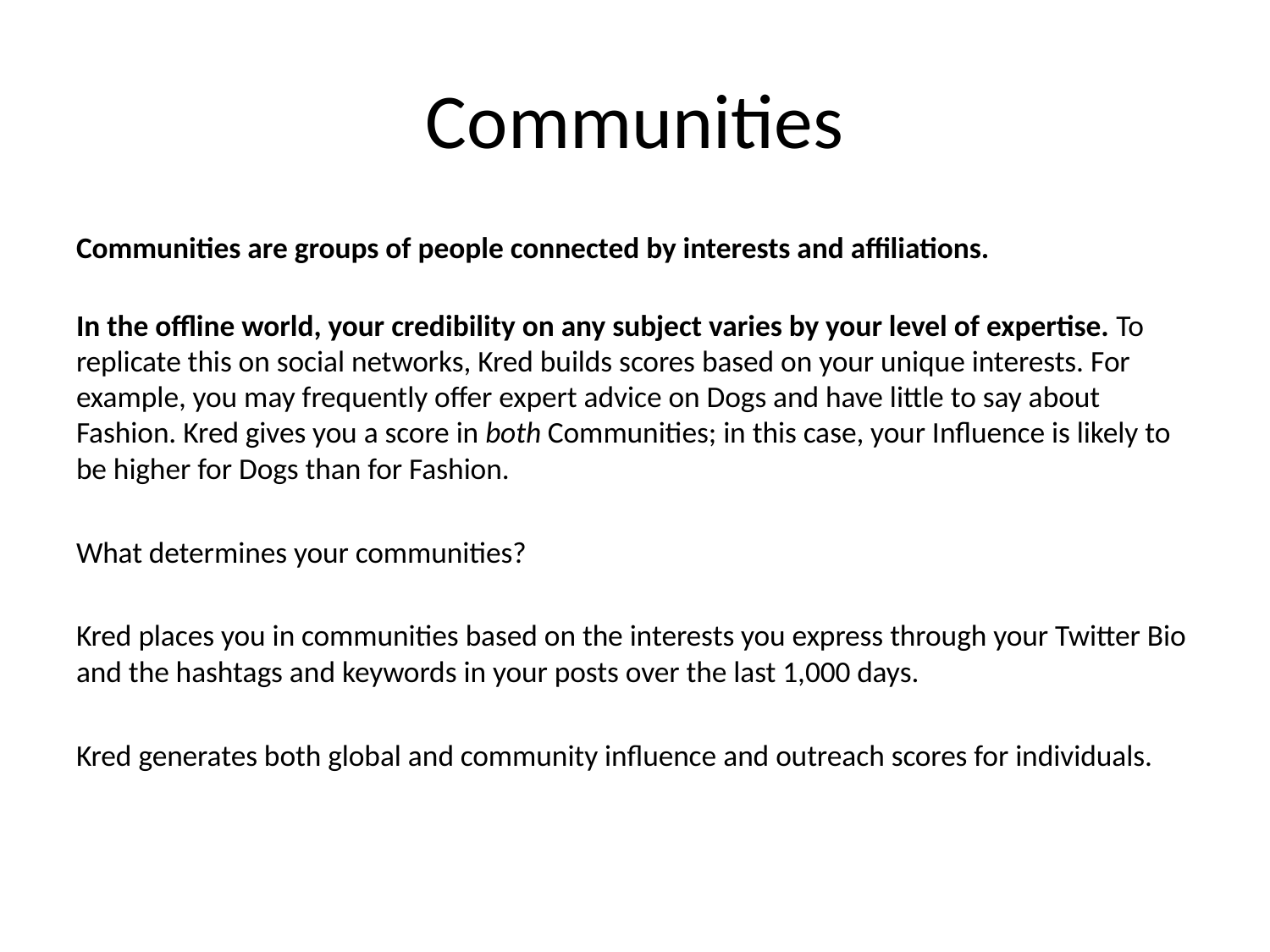

# Communities
Communities are groups of people connected by interests and affiliations.
In the offline world, your credibility on any subject varies by your level of expertise. To replicate this on social networks, Kred builds scores based on your unique interests. For example, you may frequently offer expert advice on Dogs and have little to say about Fashion. Kred gives you a score in both Communities; in this case, your Influence is likely to be higher for Dogs than for Fashion.

What determines your communities?

Kred places you in communities based on the interests you express through your Twitter Bio and the hashtags and keywords in your posts over the last 1,000 days.

Kred generates both global and community influence and outreach scores for individuals.